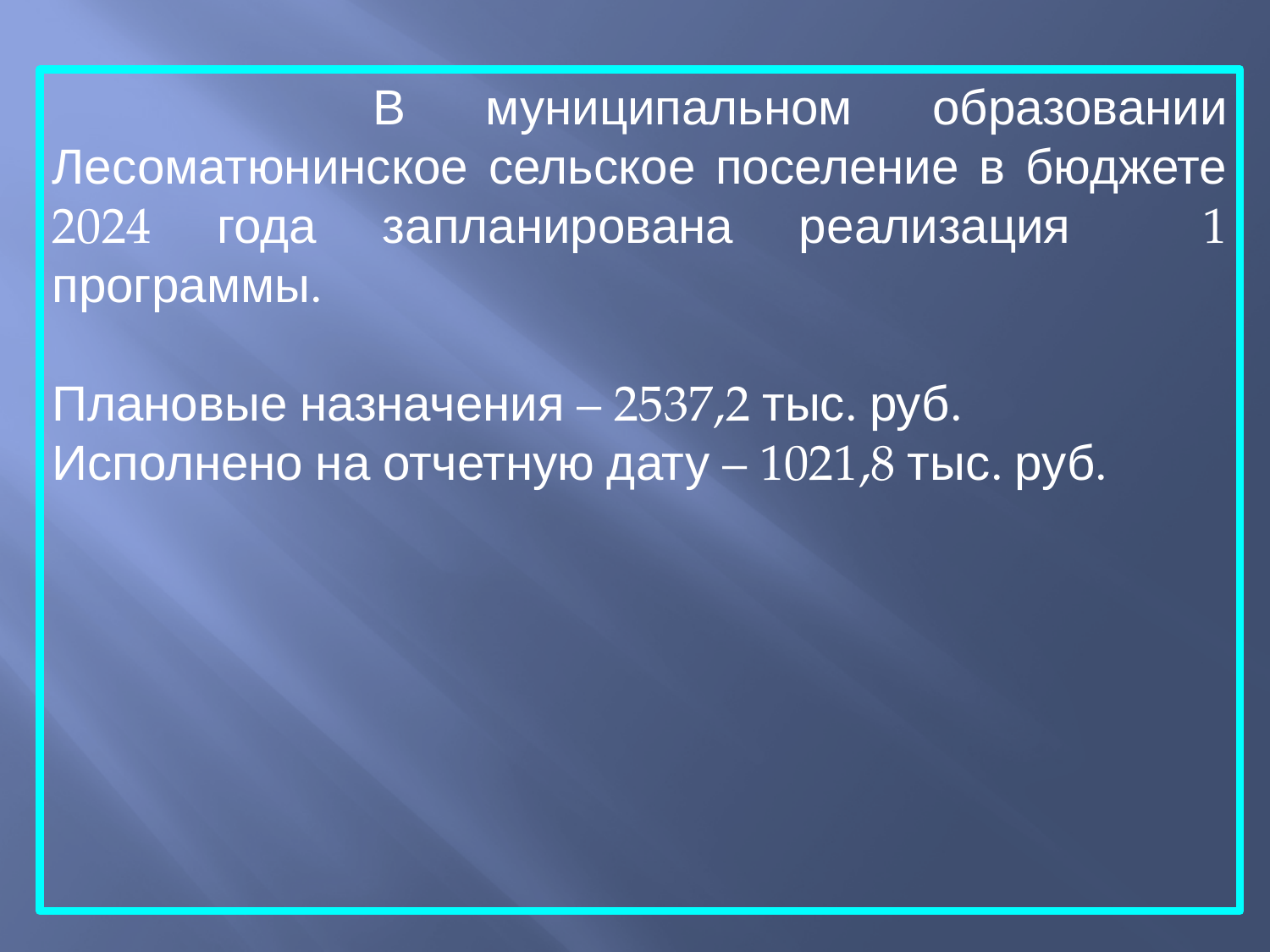

В муниципальном образовании Лесоматюнинское сельское поселение в бюджете 2024 года запланирована реализация  1 программы.

Плановые назначения – 2537,2 тыс. руб.
Исполнено на отчетную дату – 1021,8 тыс. руб.